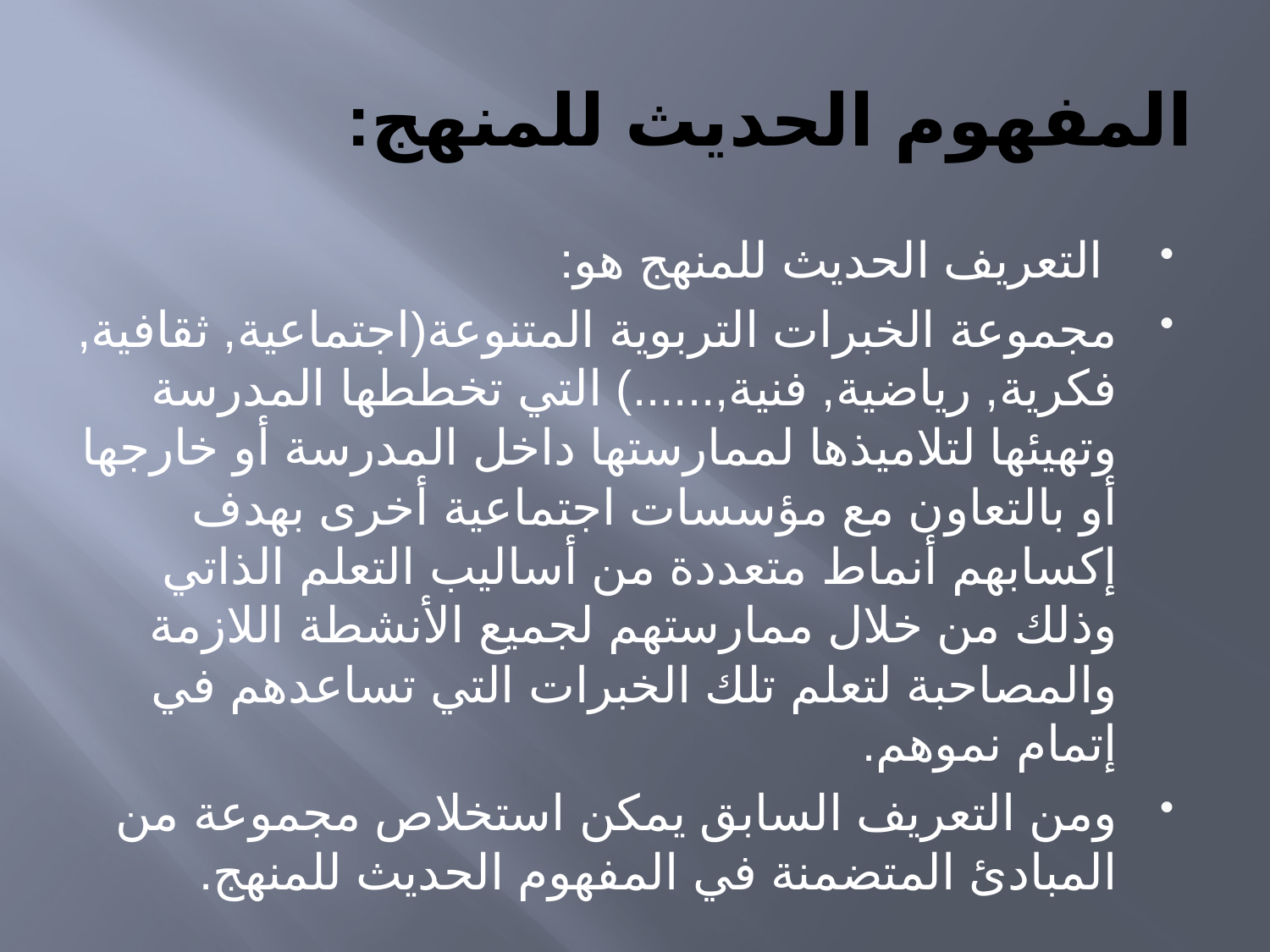

# المفهوم الحديث للمنهج:
 التعريف الحديث للمنهج هو:
مجموعة الخبرات التربوية المتنوعة(اجتماعية, ثقافية, فكرية, رياضية, فنية,......) التي تخططها المدرسة وتهيئها لتلاميذها لممارستها داخل المدرسة أو خارجها أو بالتعاون مع مؤسسات اجتماعية أخرى بهدف إكسابهم أنماط متعددة من أساليب التعلم الذاتي وذلك من خلال ممارستهم لجميع الأنشطة اللازمة والمصاحبة لتعلم تلك الخبرات التي تساعدهم في إتمام نموهم.
ومن التعريف السابق يمكن استخلاص مجموعة من المبادئ المتضمنة في المفهوم الحديث للمنهج.